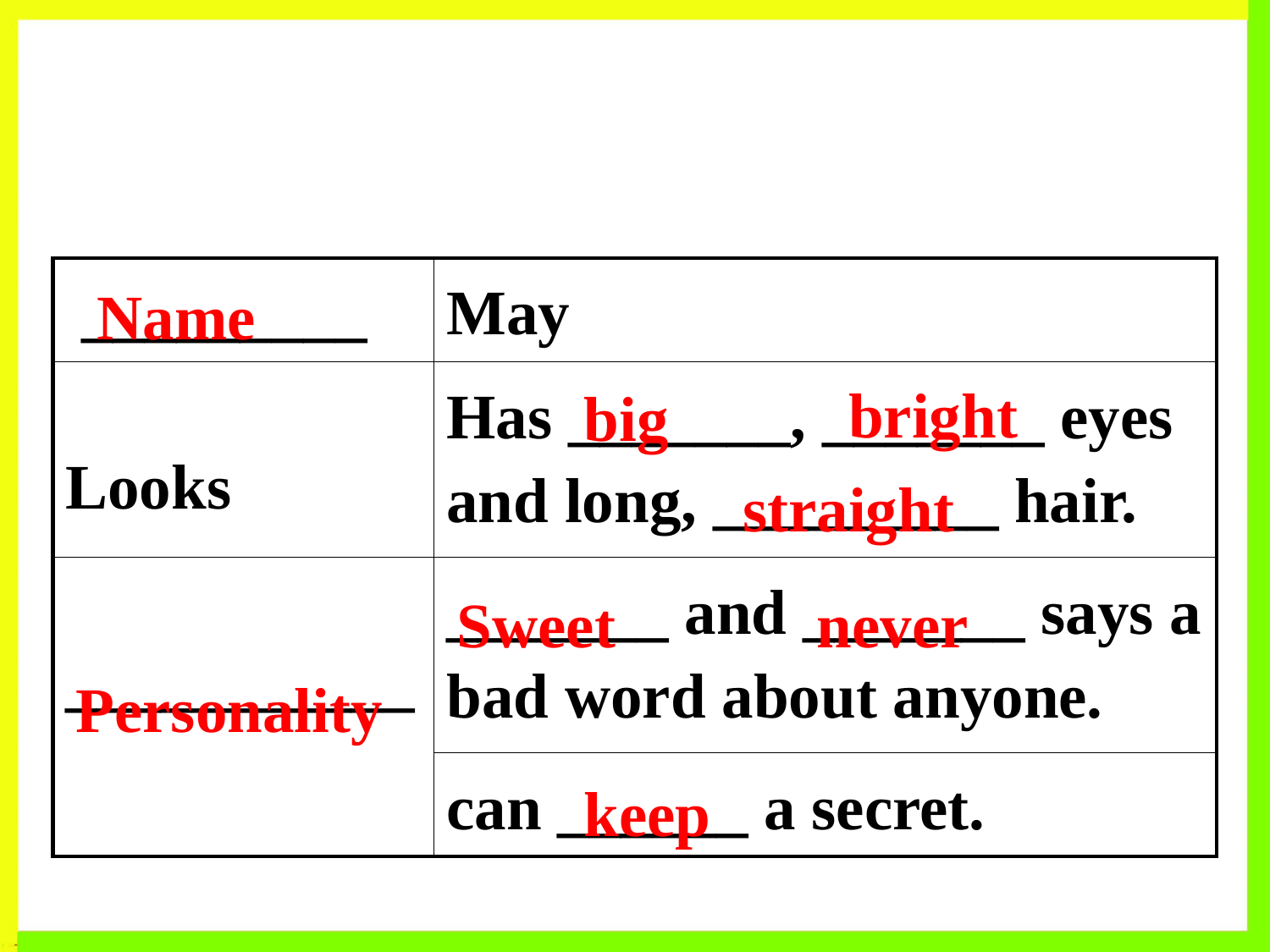

Name
| \_\_\_\_\_\_\_\_\_ | May |
| --- | --- |
| Looks | Has \_\_\_\_\_\_\_, \_\_\_\_\_\_\_ eyes and long, \_\_\_\_\_\_\_\_\_ hair. |
| \_\_\_\_\_\_\_\_\_\_\_ | \_\_\_\_\_\_\_ and \_\_\_\_\_\_\_ says a bad word about anyone. |
|  | can \_\_\_\_\_\_ a secret. |
bright
big
straight
Sweet
never
Personality
keep